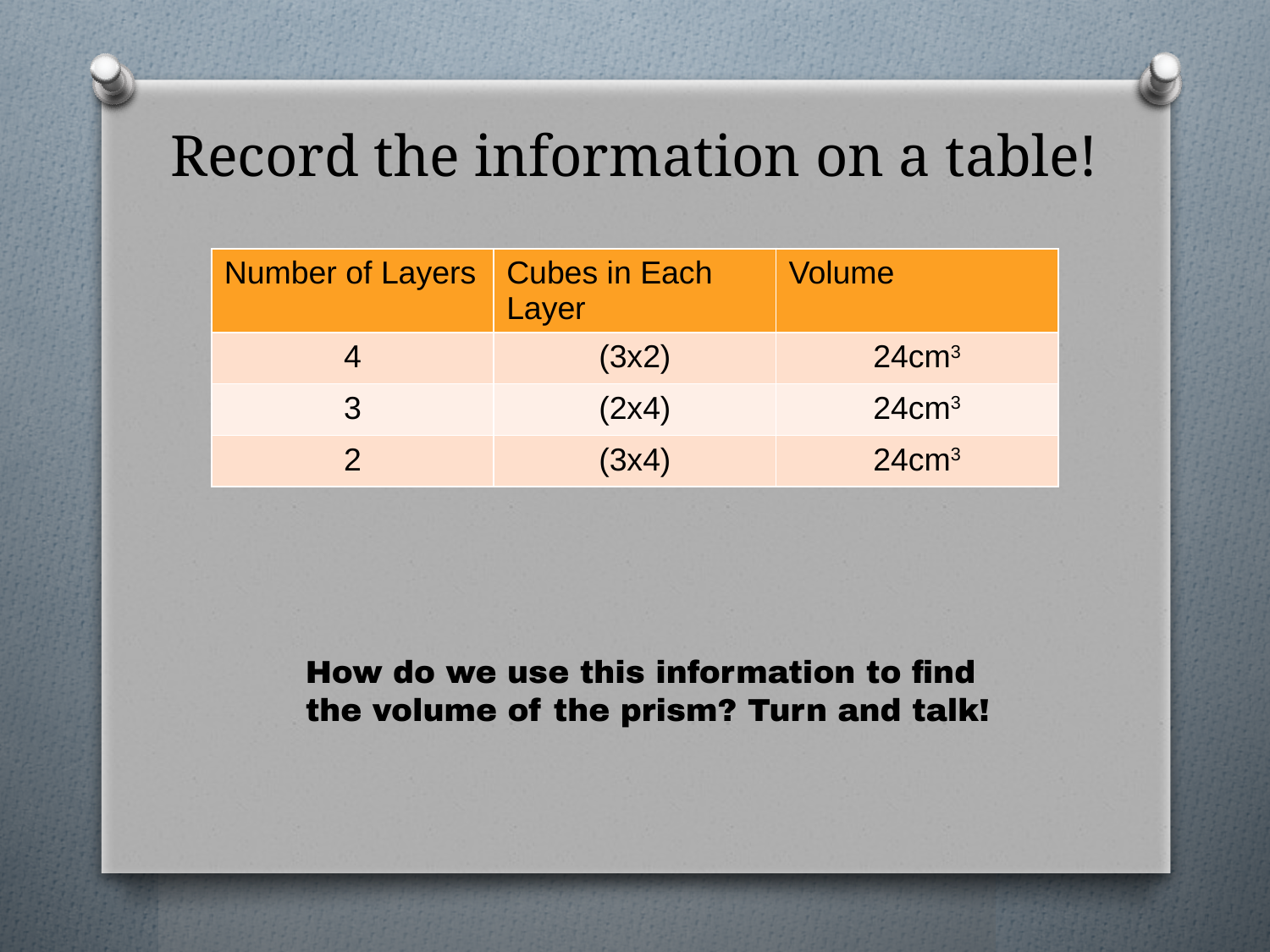

# Record the information on a table!
| Number of Layers | Cubes in Each Layer | Volume |
| --- | --- | --- |
| 4 | (3x2) | 24cm3 |
| 3 | (2x4) | 24cm3 |
| 2 | (3x4) | 24cm3 |
How do we use this information to find the volume of the prism? Turn and talk!